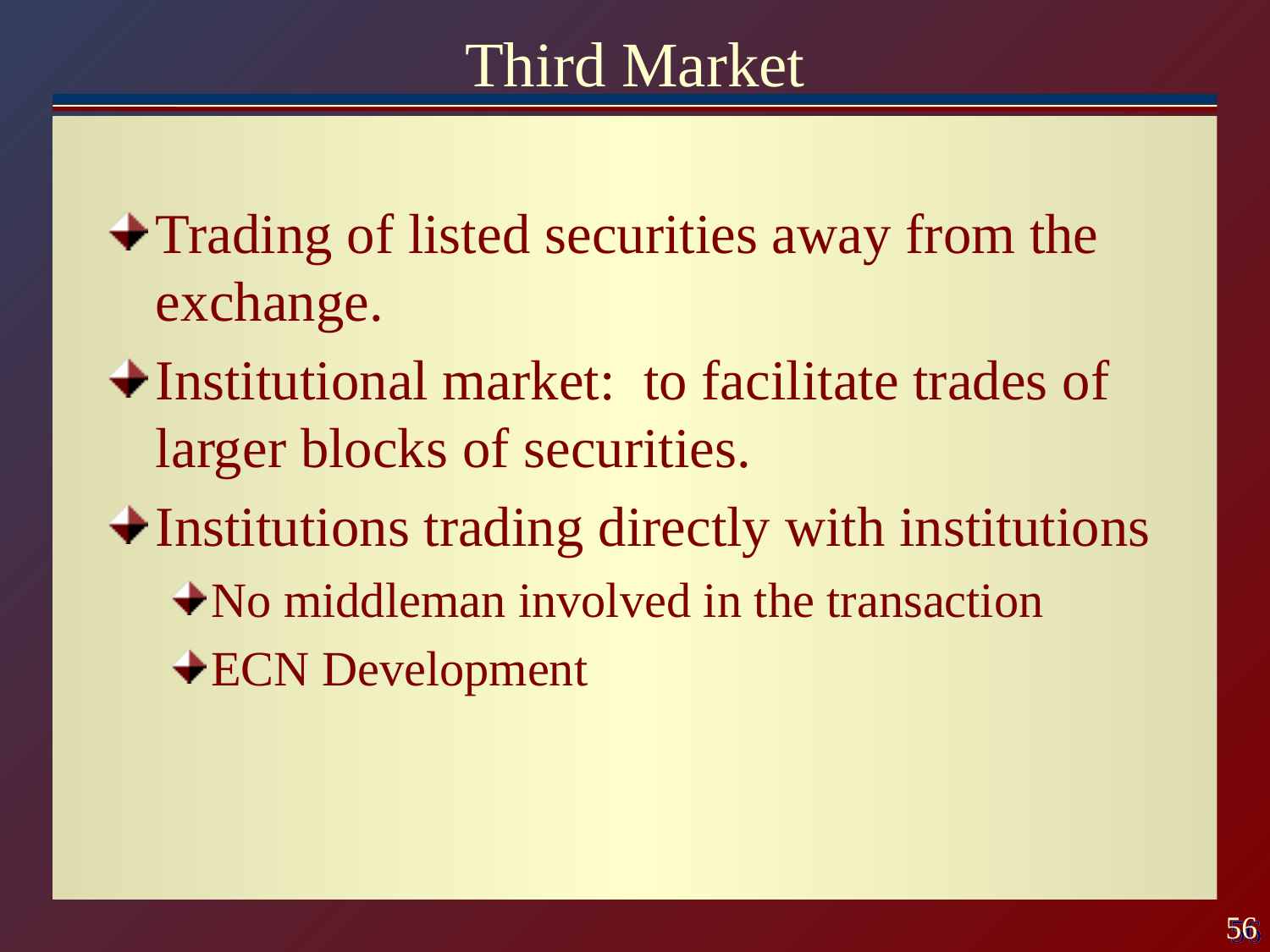

# Third Market
Trading of listed securities away from the exchange.
Institutional market:  to facilitate trades of larger blocks of securities.
Institutions trading directly with institutions
No middleman involved in the transaction
ECN Development